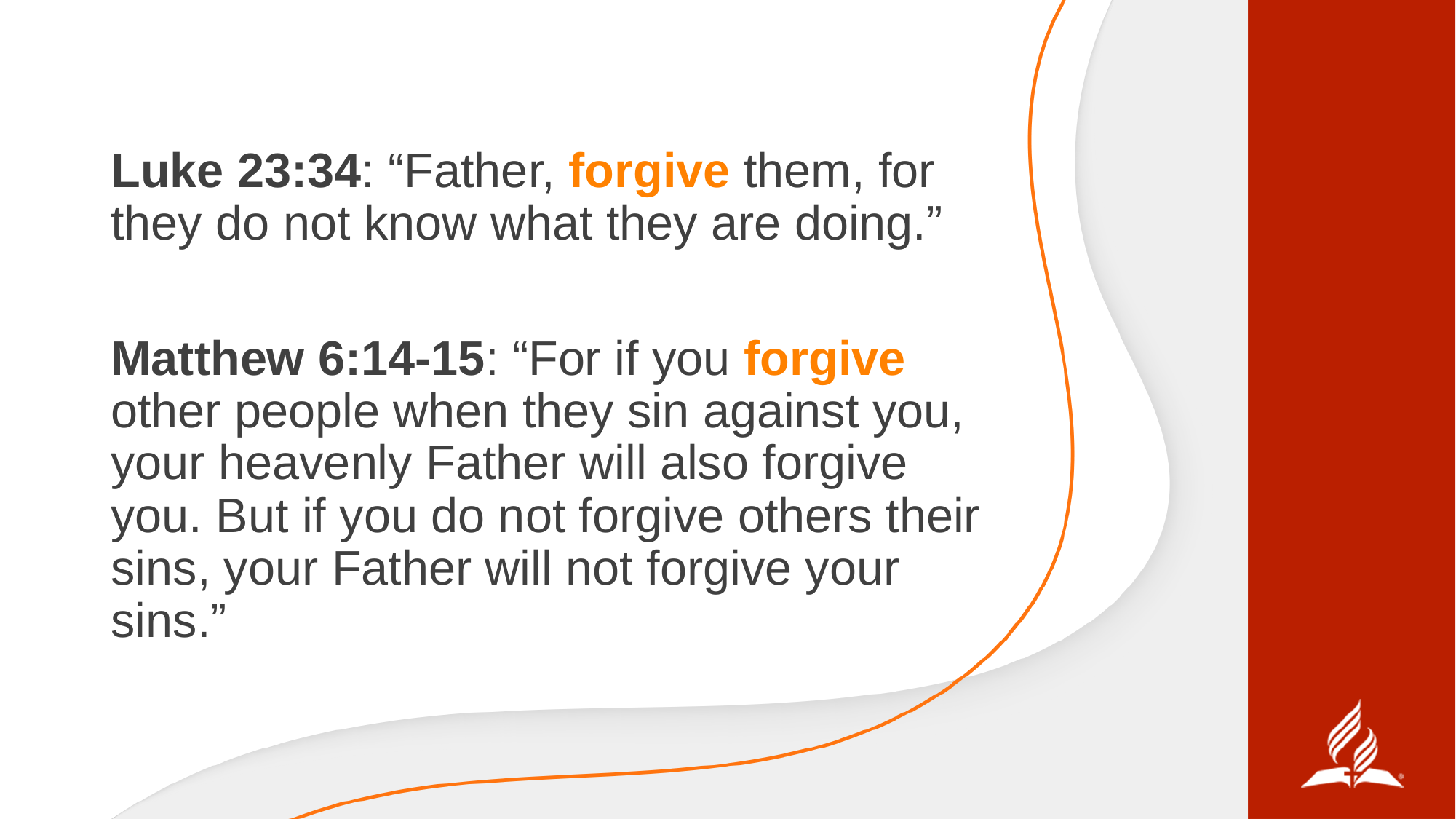

Luke 23:34: “Father, forgive them, for they do not know what they are doing.”

Matthew 6:14-15: “For if you forgive other people when they sin against you, your heavenly Father will also forgive you. But if you do not forgive others their sins, your Father will not forgive your sins.”